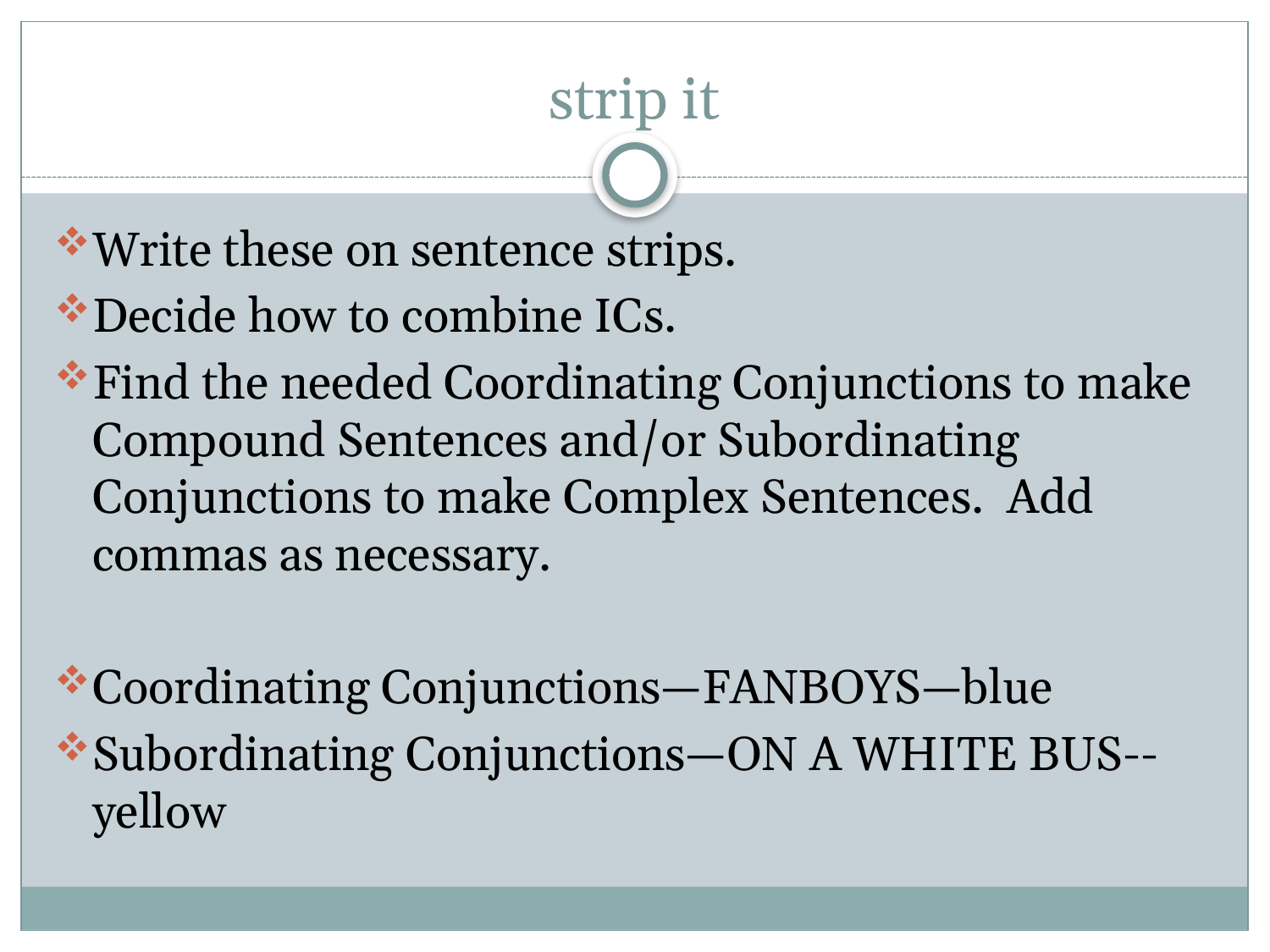

# strip it
Write these on sentence strips.
Decide how to combine ICs.
Find the needed Coordinating Conjunctions to make Compound Sentences and/or Subordinating Conjunctions to make Complex Sentences.  Add commas as necessary.

Coordinating Conjunctions—FANBOYS—blue
Subordinating Conjunctions—ON A WHITE BUS--yellow